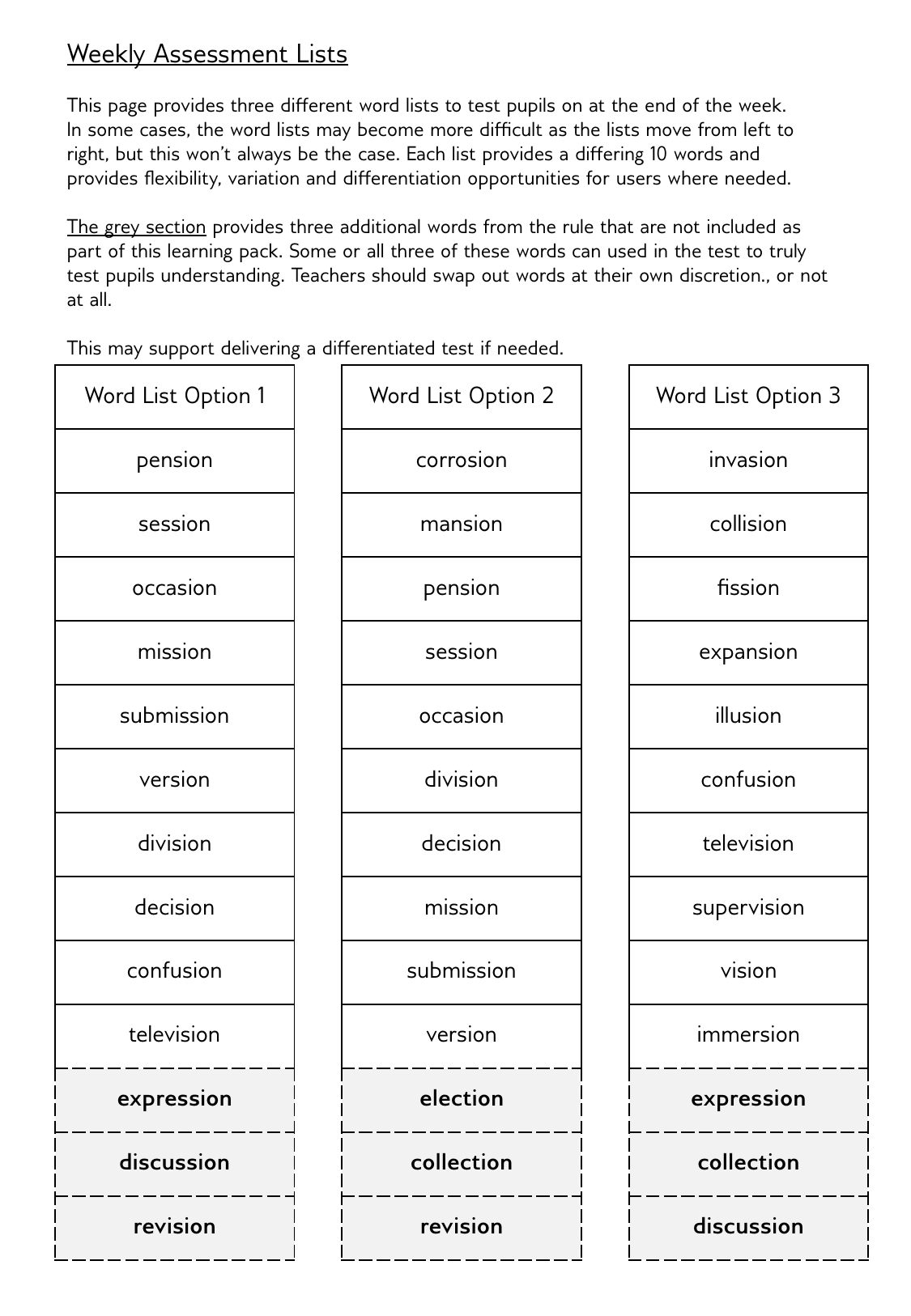

Weekly Assessment Lists

This page provides three different word lists to test pupils on at the end of the week.
In some cases, the word lists may become more difficult as the lists move from left to right, but this won’t always be the case. Each list provides a differing 10 words and provides flexibility, variation and differentiation opportunities for users where needed.

The grey section provides three additional words from the rule that are not included as part of this learning pack. Some or all three of these words can used in the test to truly test pupils understanding. Teachers should swap out words at their own discretion., or not at all.

This may support delivering a differentiated test if needed.

| Word List Option 1 |
| --- |
| pension |
| session |
| occasion |
| mission |
| submission |
| version |
| division |
| decision |
| confusion |
| television |
| expression |
| discussion |
| revision |
| Word List Option 2 |
| --- |
| corrosion |
| mansion |
| pension |
| session |
| occasion |
| division |
| decision |
| mission |
| submission |
| version |
| election |
| collection |
| revision |
| Word List Option 3 |
| --- |
| invasion |
| collision |
| fission |
| expansion |
| illusion |
| confusion |
| television |
| supervision |
| vision |
| immersion |
| expression |
| collection |
| discussion |